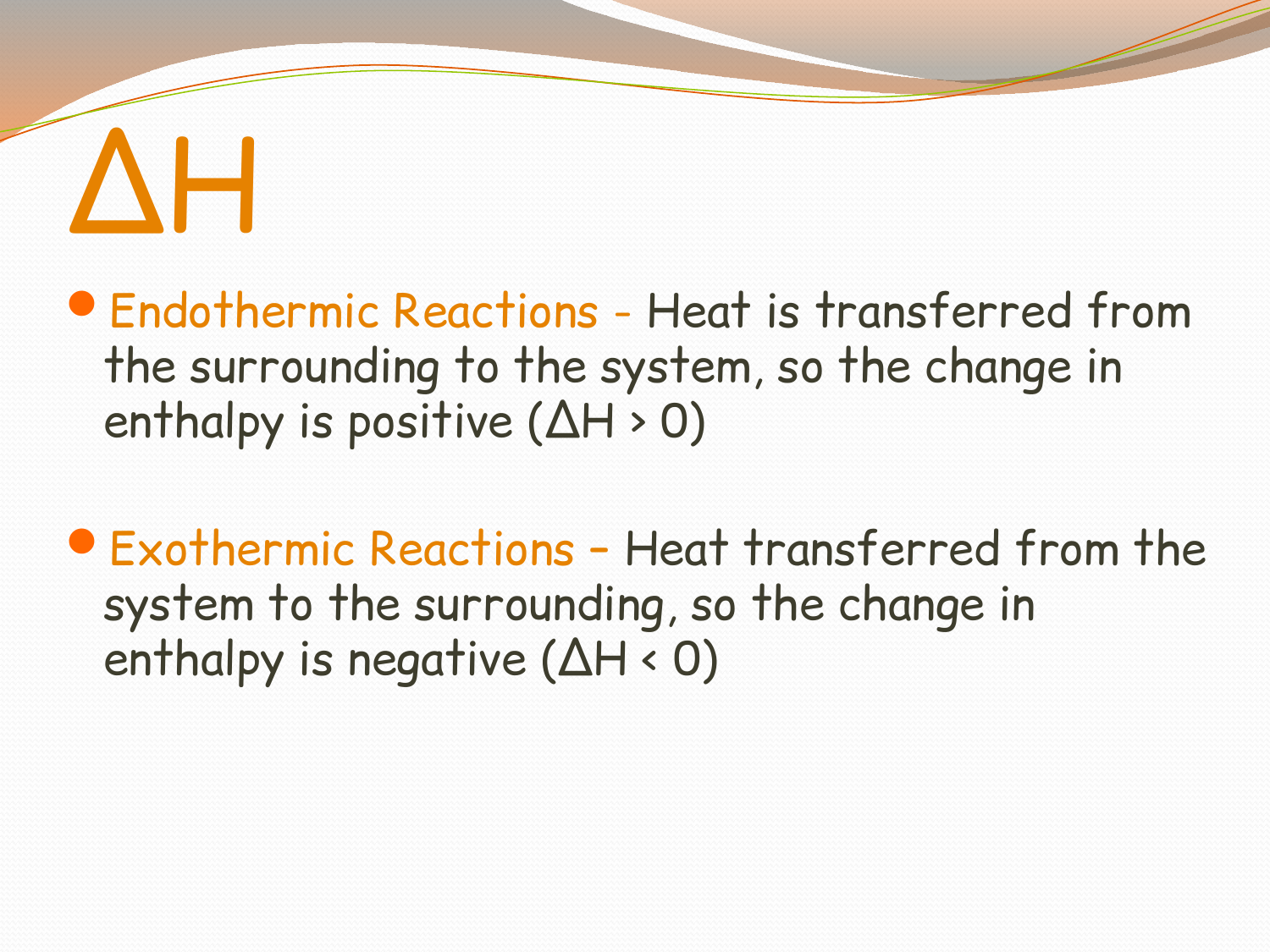

# ∆H
Endothermic Reactions - Heat is transferred from the surrounding to the system, so the change in enthalpy is positive (ΔH > 0)

Exothermic Reactions – Heat transferred from the system to the surrounding, so the change in enthalpy is negative (ΔH < 0)